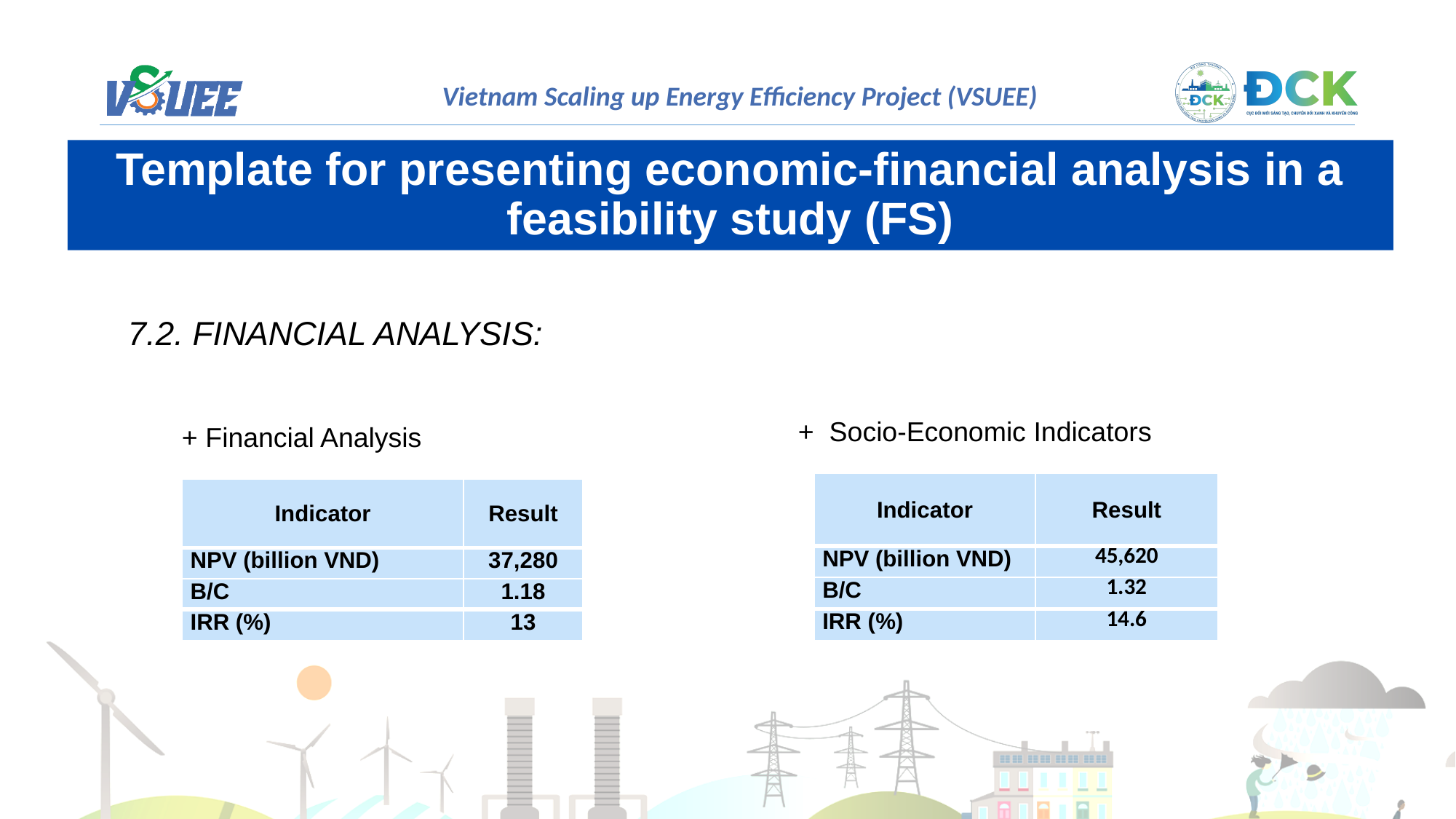

Template for presenting economic-financial analysis in a feasibility study (FS)
7.2. FINANCIAL ANALYSIS:
+  Socio-Economic Indicators
+ Financial Analysis
| Indicator | Result |
| --- | --- |
| NPV (billion VND) | 45,620 |
| B/C | 1.32 |
| IRR (%) | 14.6 |
| Indicator | Result |
| --- | --- |
| NPV (billion VND) | 37,280 |
| B/C | 1.18 |
| IRR (%) | 13 |
8